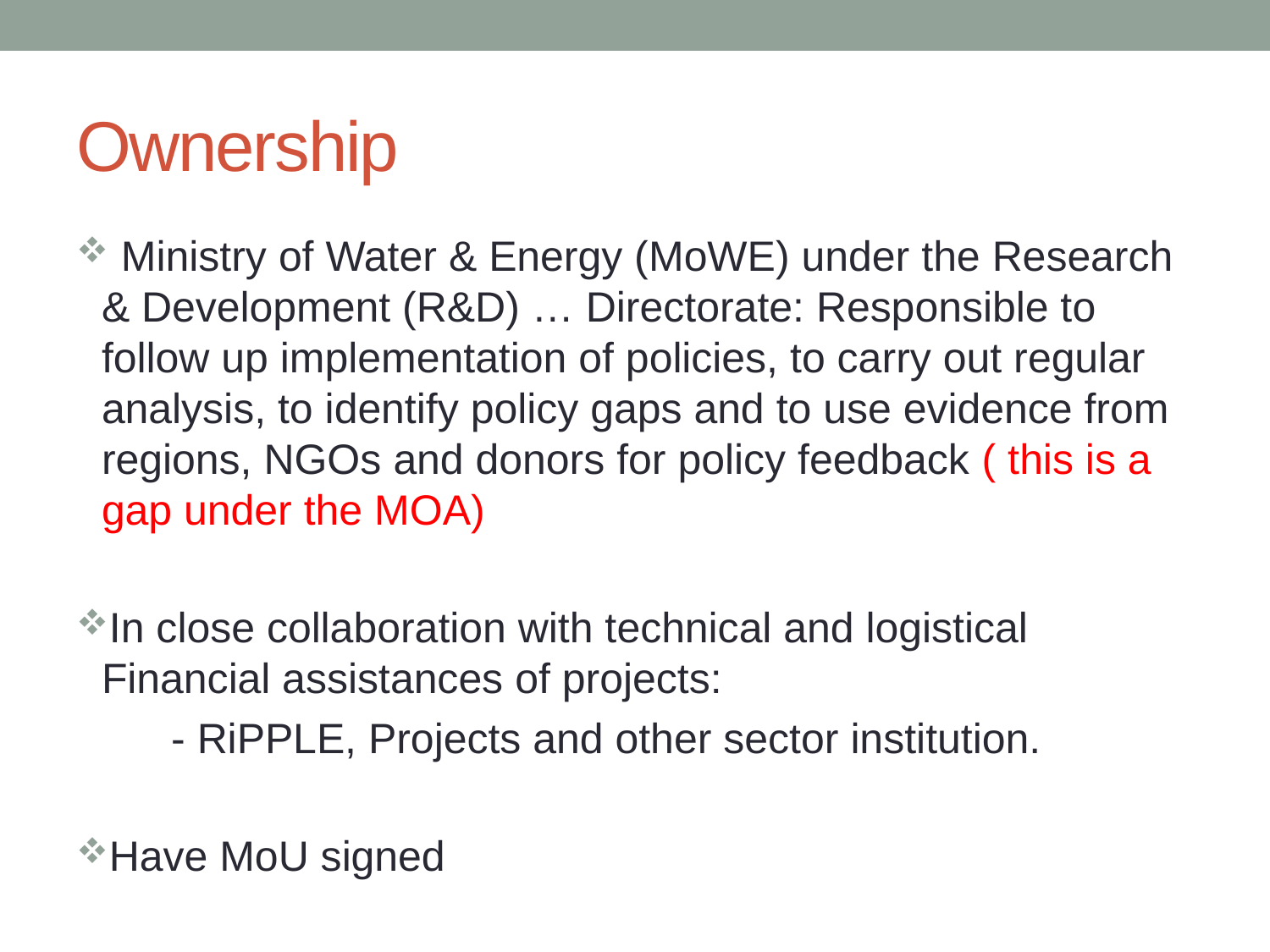

# Ownership
 Ministry of Water & Energy (MoWE) under the Research & Development (R&D) … Directorate: Responsible to follow up implementation of policies, to carry out regular analysis, to identify policy gaps and to use evidence from regions, NGOs and donors for policy feedback ( this is a gap under the MOA)

In close collaboration with technical and logistical Financial assistances of projects:
        - RiPPLE, Projects and other sector institution.

Have MoU signed